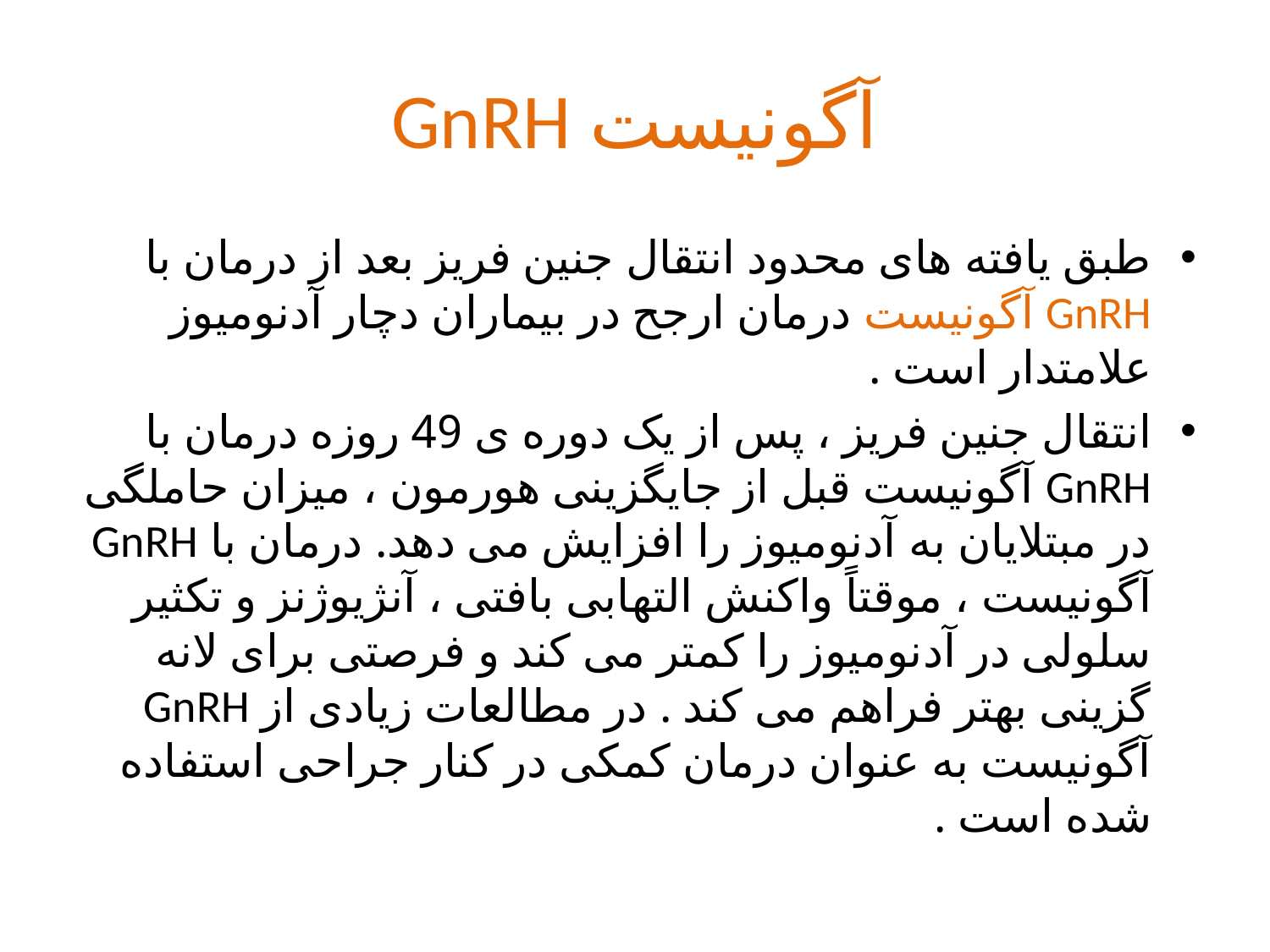

# GnRH آگونیست
طبق یافته های محدود انتقال جنین فریز بعد از درمان با GnRH آگونیست درمان ارجح در بیماران دچار آدنومیوز علامتدار است .
انتقال جنین فریز ، پس از یک دوره ی 49 روزه درمان با GnRH آگونیست قبل از جایگزینی هورمون ، میزان حاملگی در مبتلایان به آدنومیوز را افزایش می دهد. درمان با GnRH آگونیست ، موقتاً واکنش التهابی بافتی ، آنژیوژنز و تکثیر سلولی در آدنومیوز را کمتر می کند و فرصتی برای لانه گزینی بهتر فراهم می کند . در مطالعات زیادی از GnRH آگونیست به عنوان درمان کمکی در کنار جراحی استفاده شده است .